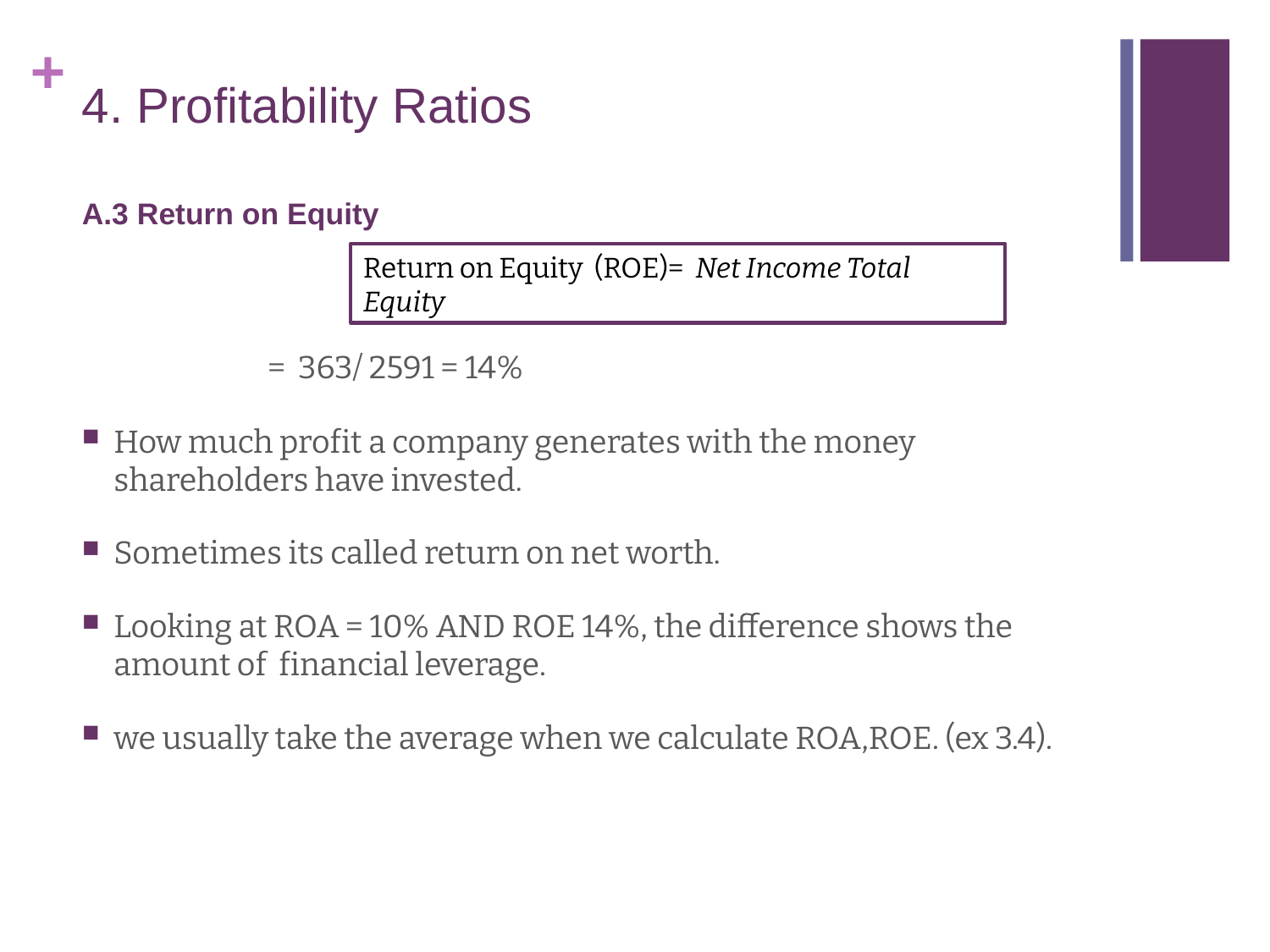

# 4. Profitability Ratios
A.3 Return on Equity

                             =  363/ 2591 = 14%
How much profit a company generates with the money shareholders have invested.
Sometimes its called return on net worth.
Looking at ROA = 10% AND ROE 14%, the difference shows the amount of  financial leverage.
we usually take the average when we calculate ROA,ROE. (ex 3.4).

Return on Equity  (ROE)=  Net Income Total Equity